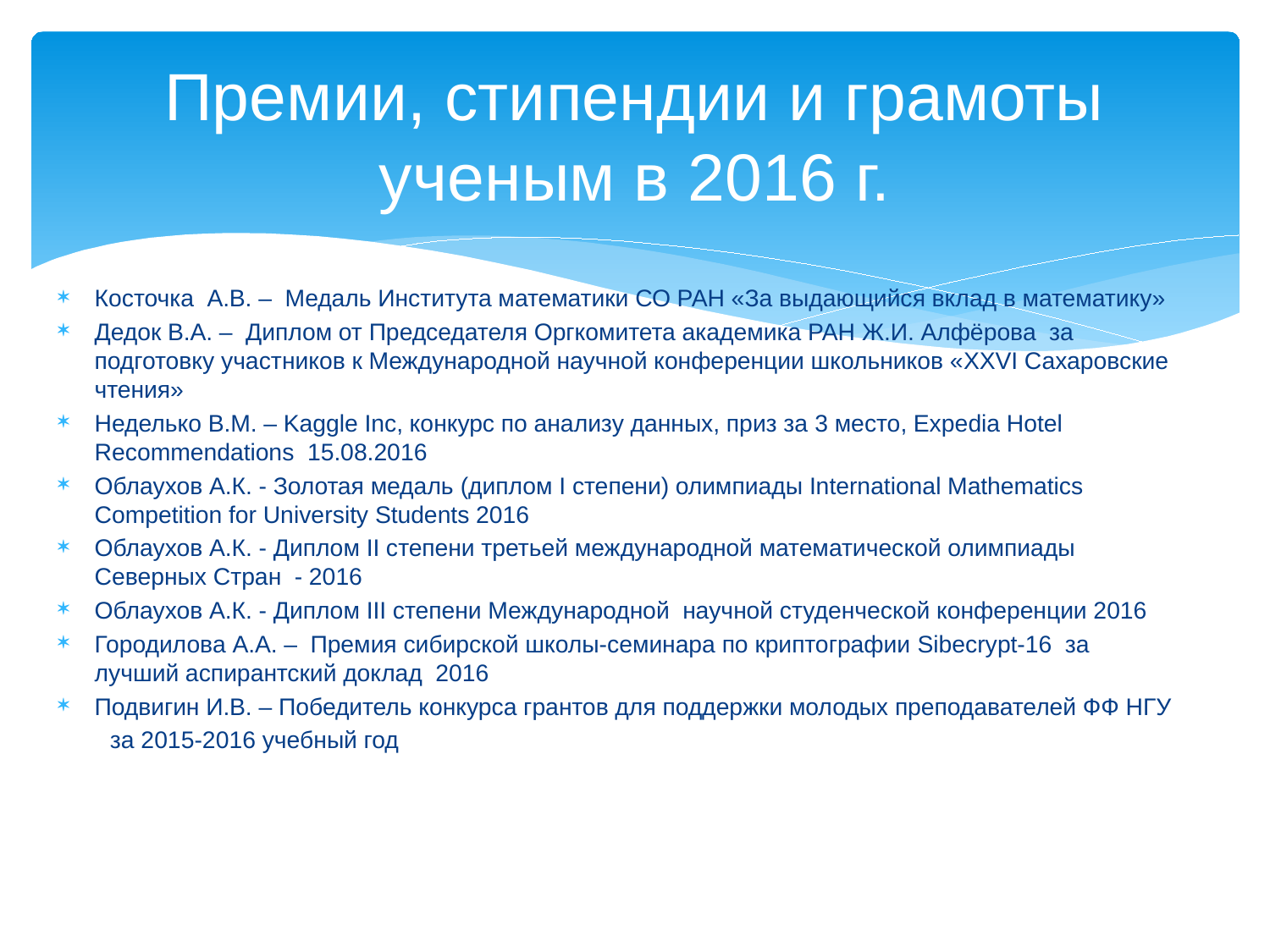

# Премии, стипендии и грамоты ученым в 2016 г.

Косточка  А.В. –  Медаль Института математики СО РАН «За выдающийся вклад в математику»
Дедок В.А. –  Диплом от Председателя Оргкомитета академика РАН Ж.И. Алфёрова  за подготовку участников к Международной научной конференции школьников «XXVI Сахаровские чтения»
Неделько В.М. – Kaggle Inc, конкурс по анализу данных, приз за 3 место, Expedia Hotel Recommendations  15.08.2016
Облаухов А.К. - Золотая медаль (диплом I степени) олимпиады International Mathematics Competition for University Students 2016
Облаухов А.К. - Диплом II степени третьей международной математической олимпиады Северных Стран  - 2016
Облаухов А.К. - Диплом III степени Международной  научной студенческой конференции 2016
Городилова А.А. –  Премия сибирской школы-семинара по криптографии Sibecrypt-16  за лучший аспирантский доклад  2016
Подвигин И.В. – Победитель конкурса грантов для поддержки молодых преподавателей ФФ НГУ
        за 2015-2016 учебный год